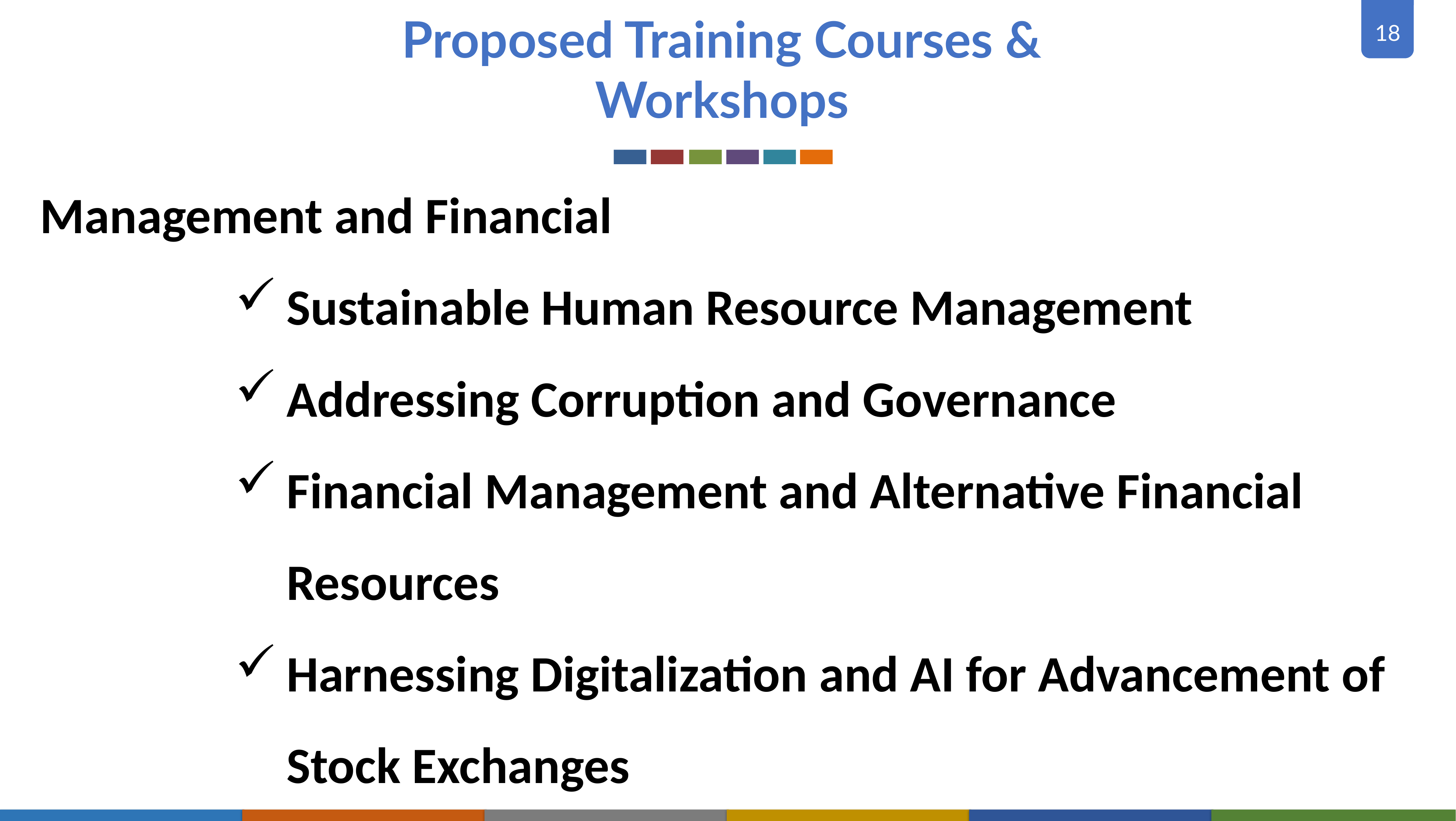

Proposed Training Courses & Workshops

Management and Financial
Sustainable Human Resource Management
Addressing Corruption and Governance
Financial Management and Alternative Financial Resources
Harnessing Digitalization and AI for Advancement of Stock Exchanges